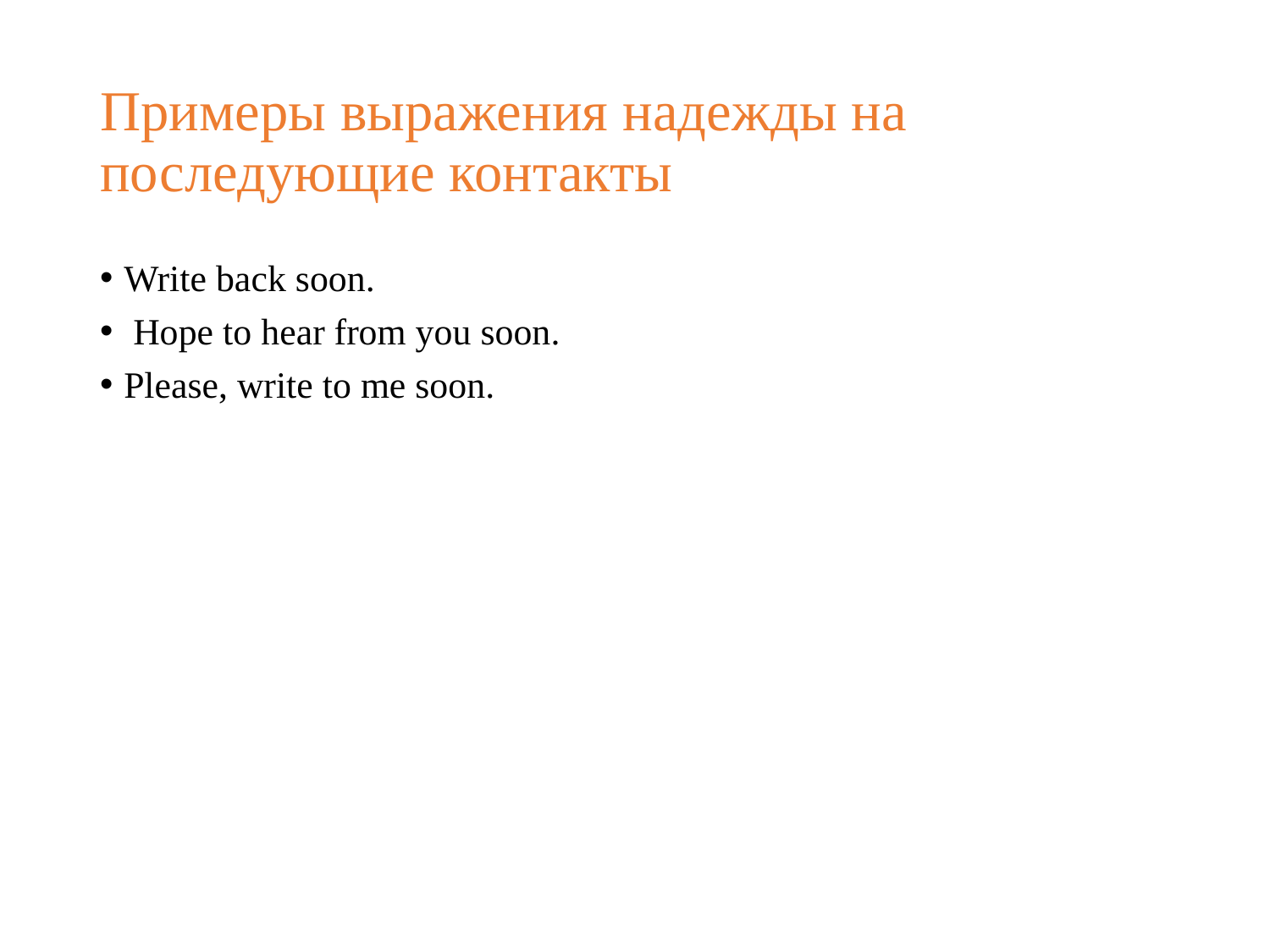

# Примеры выражения надежды на последующие контакты
Write back soon.
 Hope to hear from you soon.
Please, write to me soon.